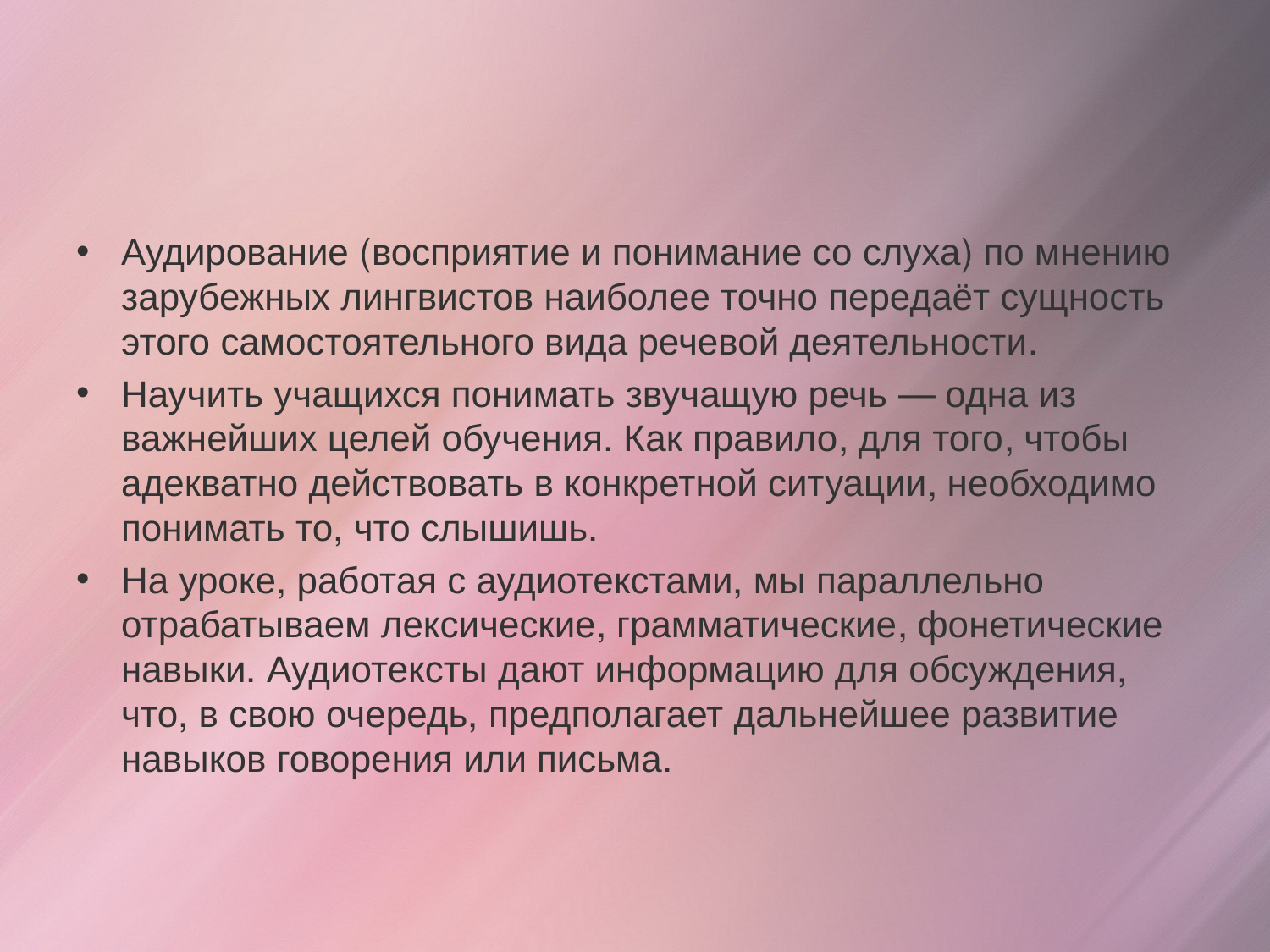

#
Аудирование (восприятие и понимание со слуха) по мнению зарубежных лингвистов наи­более точно передаёт сущность этого самостоятельного вида рече­вой деятельности.
Научить учащихся понимать звучащую речь — одна из важнейших целей обучения. Как прави­ло, для того, чтобы адекватно действовать в конкретной ситуации, необходимо понимать то, что слышишь.
На уроке, работая с аудиотекстами, мы па­раллельно отрабатываем лексические, грамматические, фонетичес­кие навыки. Аудиотексты дают информацию для обсуждения, что, в свою очередь, предполагает дальнейшее развитие навыков гово­рения или письма.